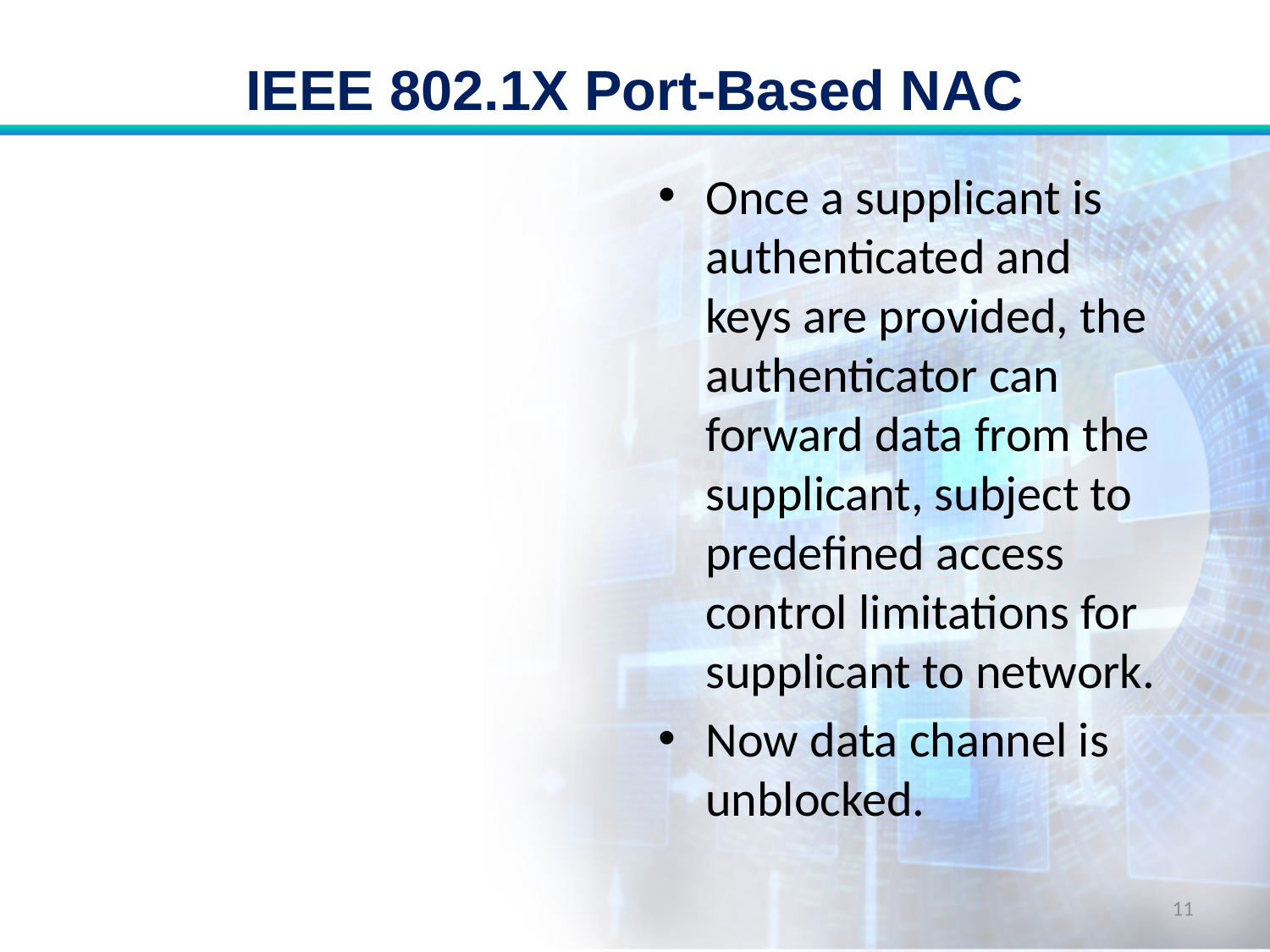

# IEEE 802.1X Port-Based NAC
Once a supplicant is authenticated and keys are provided, the authenticator can forward data from the supplicant, subject to predefined access control limitations for supplicant to network.
Now data channel is unblocked.
11